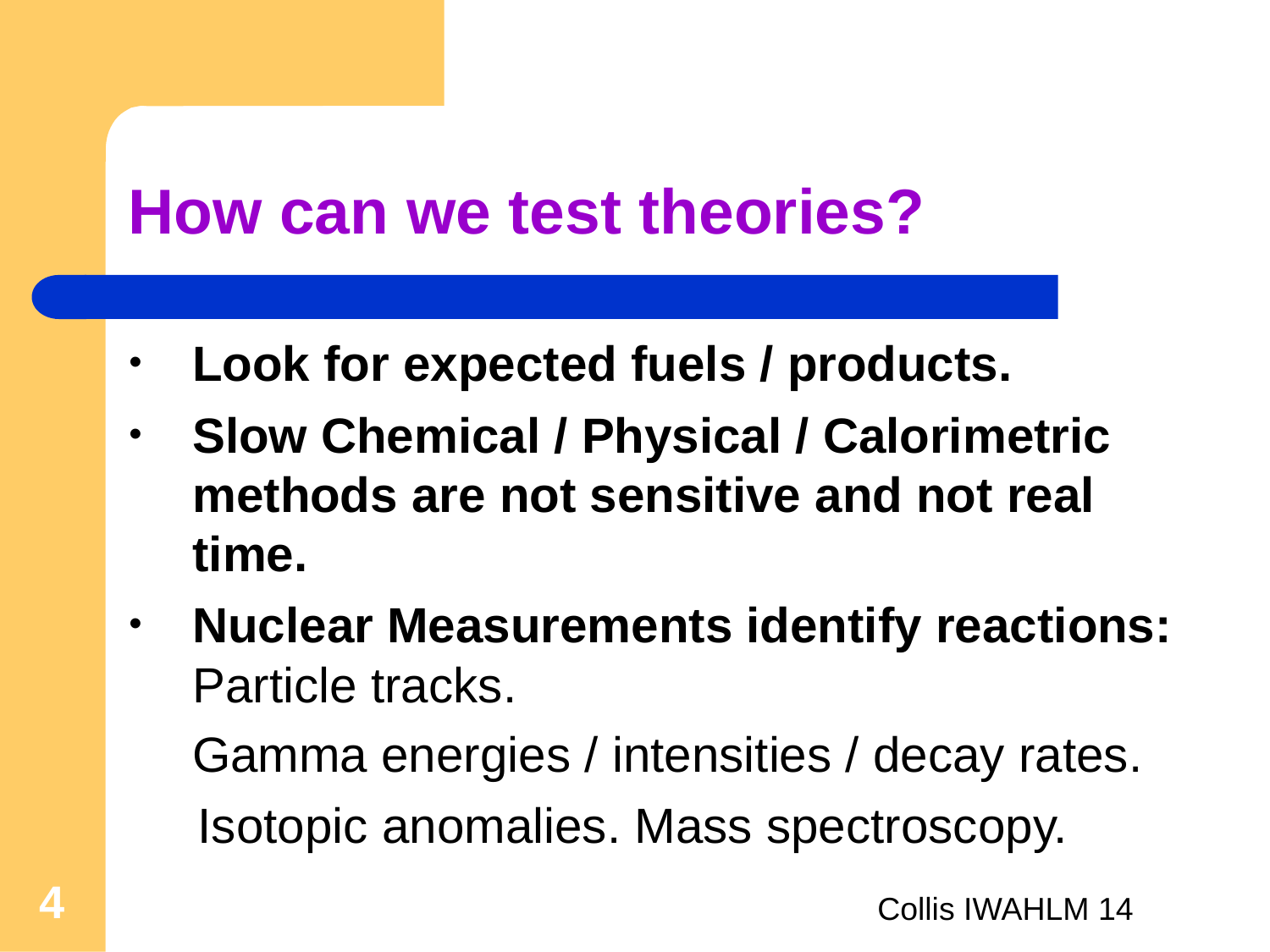

How can we test theories?

Look for expected fuels / products.
Slow Chemical / Physical / Calorimetric methods are not sensitive and not real time.
Nuclear Measurements identify reactions: Particle tracks.
Gamma energies / intensities / decay rates.
     Isotopic anomalies. Mass spectroscopy.
4
Collis IWAHLM 14